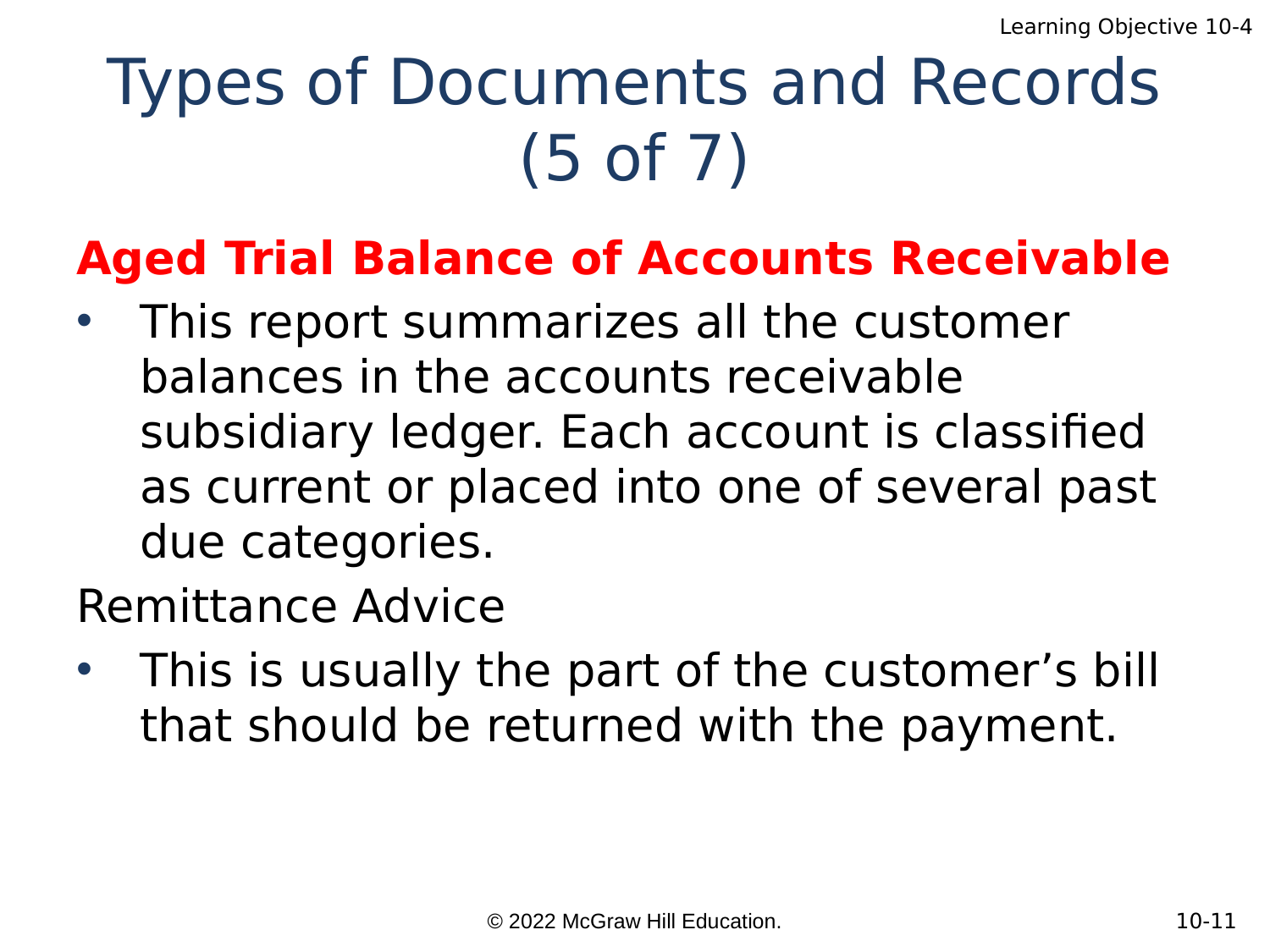

Learning Objective 10-4
# Types of Documents and Records (5 of 7)
Aged Trial Balance of Accounts Receivable
This report summarizes all the customer balances in the accounts receivable subsidiary ledger. Each account is classified as current or placed into one of several past due categories.
Remittance Advice
This is usually the part of the customer’s bill that should be returned with the payment.